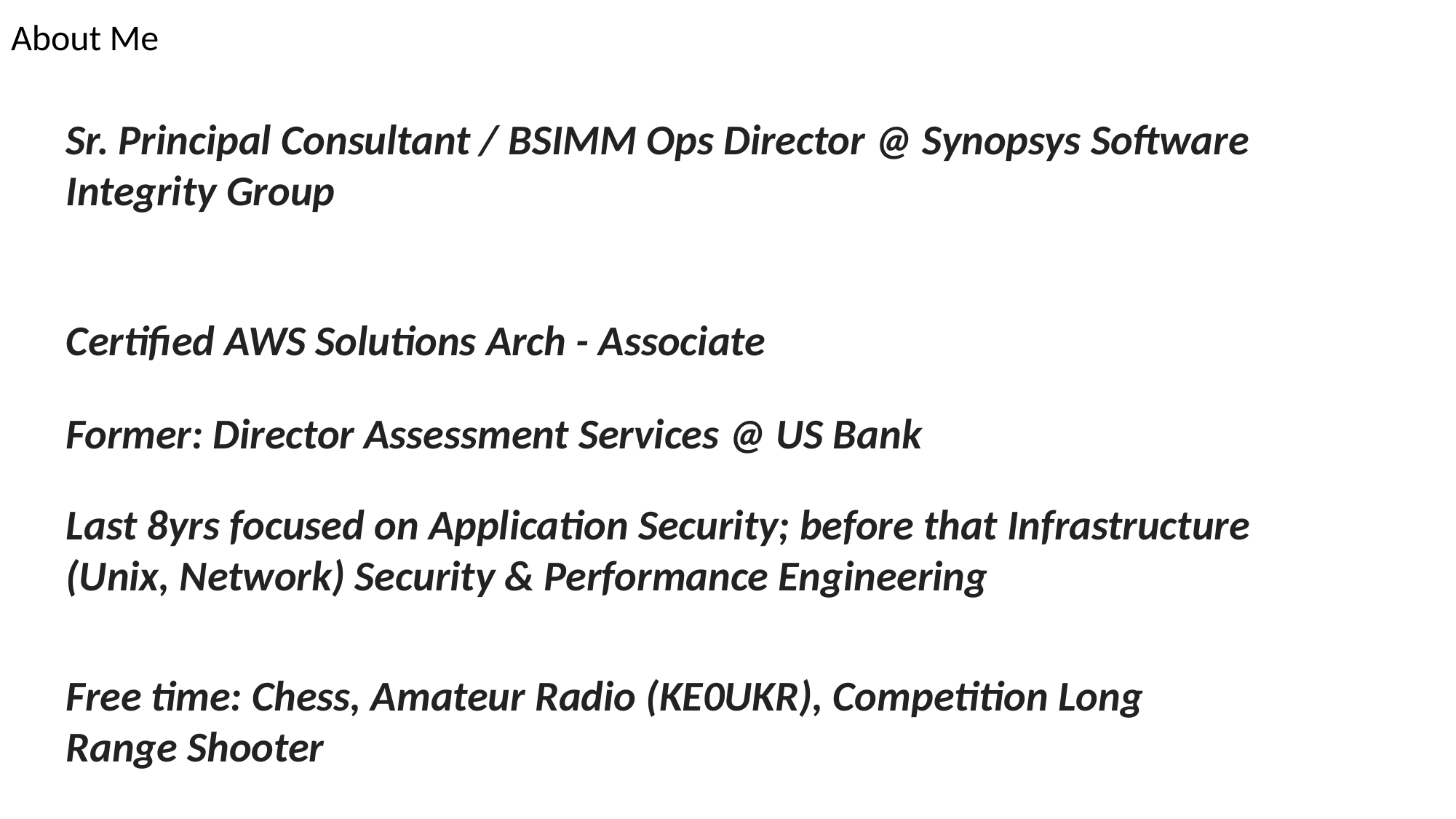

# About Me
Sr. Principal Consultant / BSIMM Ops Director @ Synopsys Software Integrity Group
Certified AWS Solutions Arch - Associate
Former: Director Assessment Services @ US Bank
Last 8yrs focused on Application Security; before that Infrastructure (Unix, Network) Security & Performance Engineering
Free time: Chess, Amateur Radio (KE0UKR), Competition Long Range Shooter